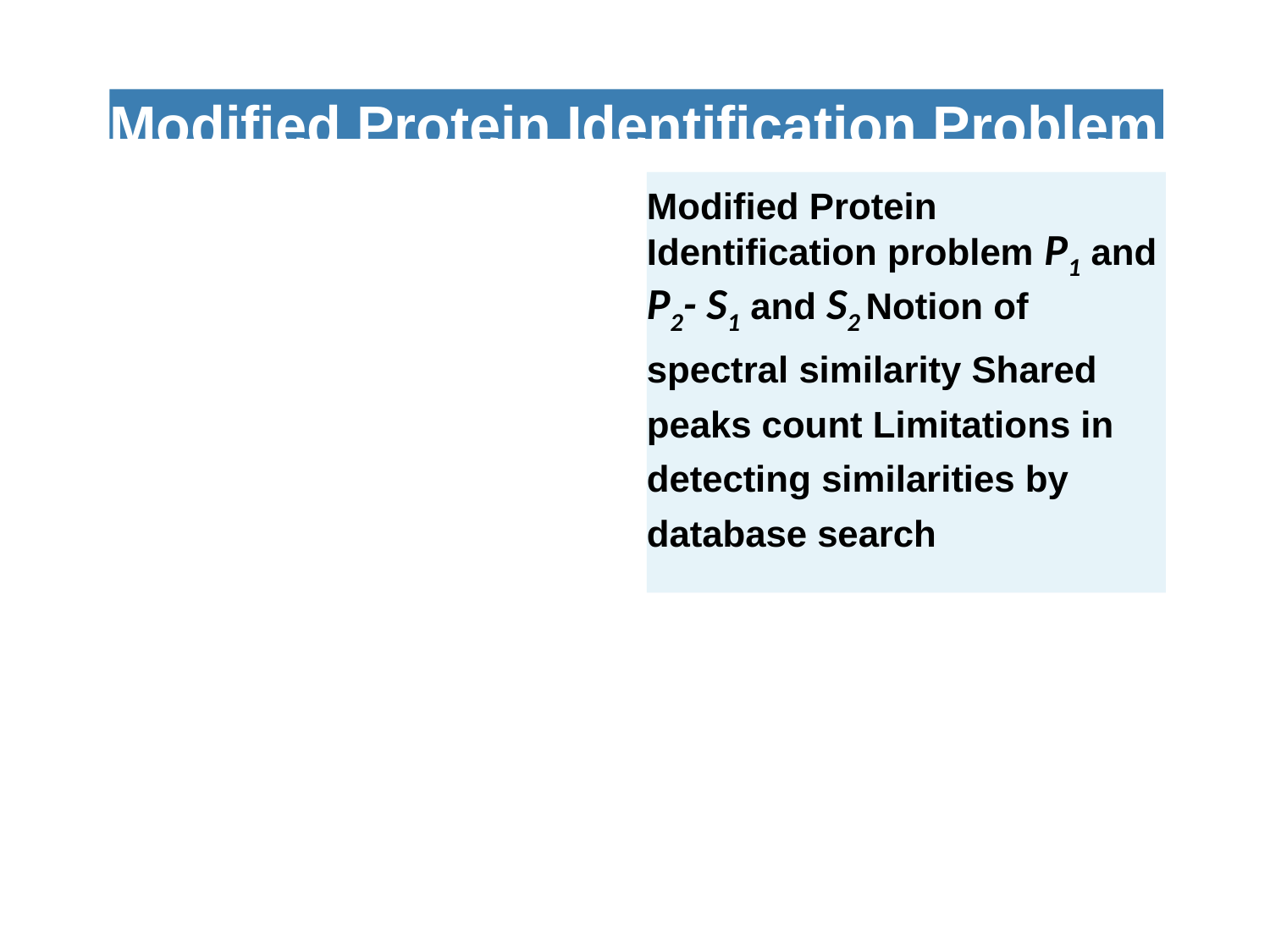

Modified Protein Identification Problem
Modified Protein Identification problem P1 and P2- S1 and S2 Notion of spectral similarity Shared peaks count Limitations in detecting similarities by database search